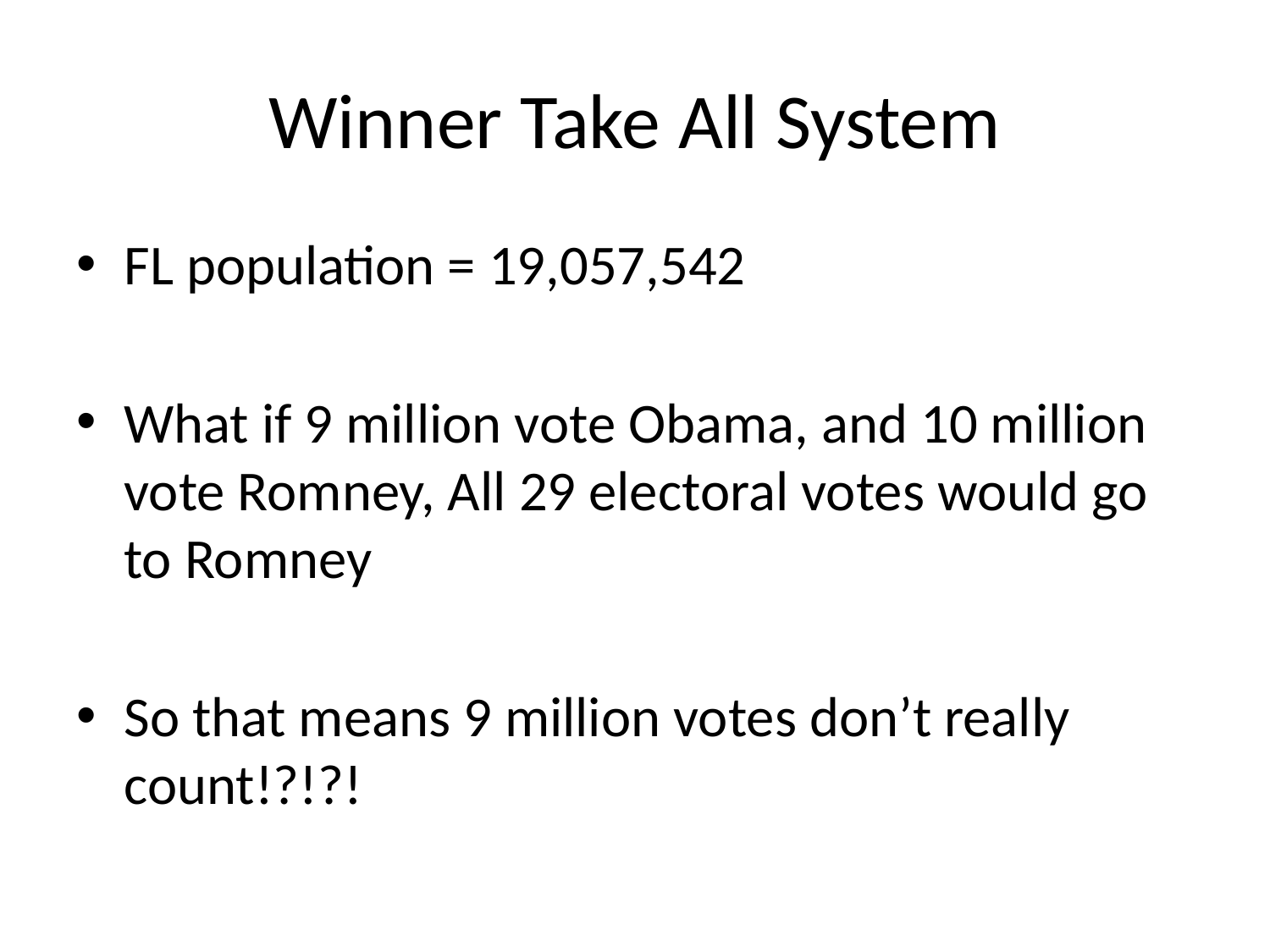

# Winner Take All System
FL population = 19,057,542

What if 9 million vote Obama, and 10 million vote Romney, All 29 electoral votes would go to Romney

So that means 9 million votes don’t really count!?!?!